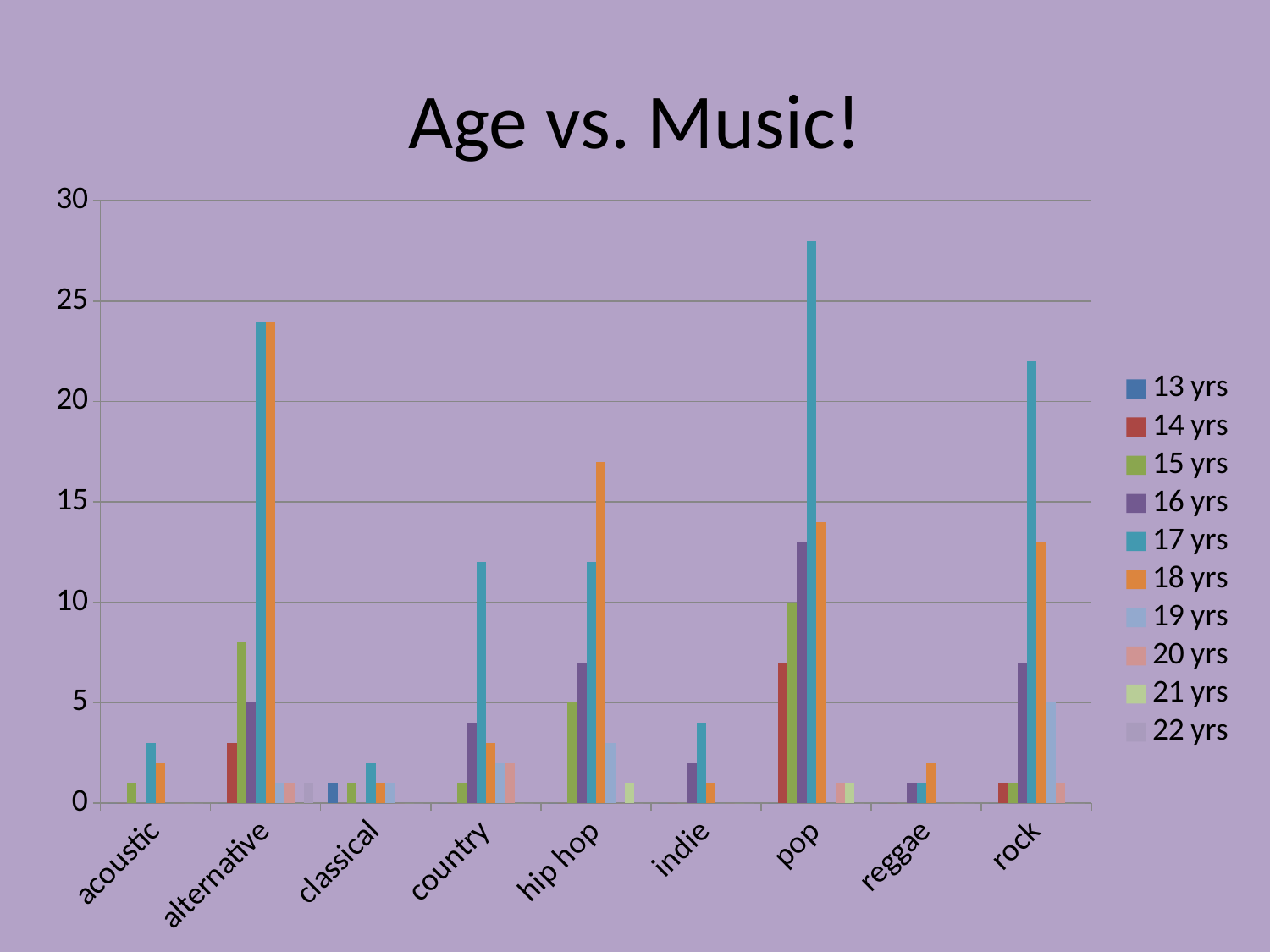

# Age vs. Music!

### Chart

| Category | 13 yrs | 14 yrs | 15 yrs | 16 yrs | 17 yrs | 18 yrs | 19 yrs | 20 yrs | 21 yrs | 22 yrs |
|---|---|---|---|---|---|---|---|---|---|---|
| acoustic | 0.0 | 0.0 | 1.0 | 0.0 | 3.0 | 2.0 | 0.0 | 0.0 | 0.0 | 0.0 |
| alternative | 0.0 | 3.0 | 8.0 | 5.0 | 24.0 | 24.0 | 1.0 | 1.0 | 0.0 | 1.0 |
| classical | 1.0 | 0.0 | 1.0 | 0.0 | 2.0 | 1.0 | 1.0 | 0.0 | 0.0 | 0.0 |
| country | 0.0 | 0.0 | 1.0 | 4.0 | 12.0 | 3.0 | 2.0 | 2.0 | 0.0 | 0.0 |
|  hip hop | 0.0 | 0.0 | 5.0 | 7.0 | 12.0 | 17.0 | 3.0 | 0.0 | 1.0 | 0.0 |
| indie | 0.0 | 0.0 | 0.0 | 2.0 | 4.0 | 1.0 | 0.0 | 0.0 | 0.0 | 0.0 |
| pop | 0.0 | 7.0 | 10.0 | 13.0 | 28.0 | 14.0 | 0.0 | 1.0 | 1.0 | 0.0 |
| reggae | 0.0 | 0.0 | 0.0 | 1.0 | 1.0 | 2.0 | 0.0 | 0.0 | 0.0 | 0.0 |
| rock | 0.0 | 1.0 | 1.0 | 7.0 | 22.0 | 13.0 | 5.0 | 1.0 | 0.0 | 0.0 |